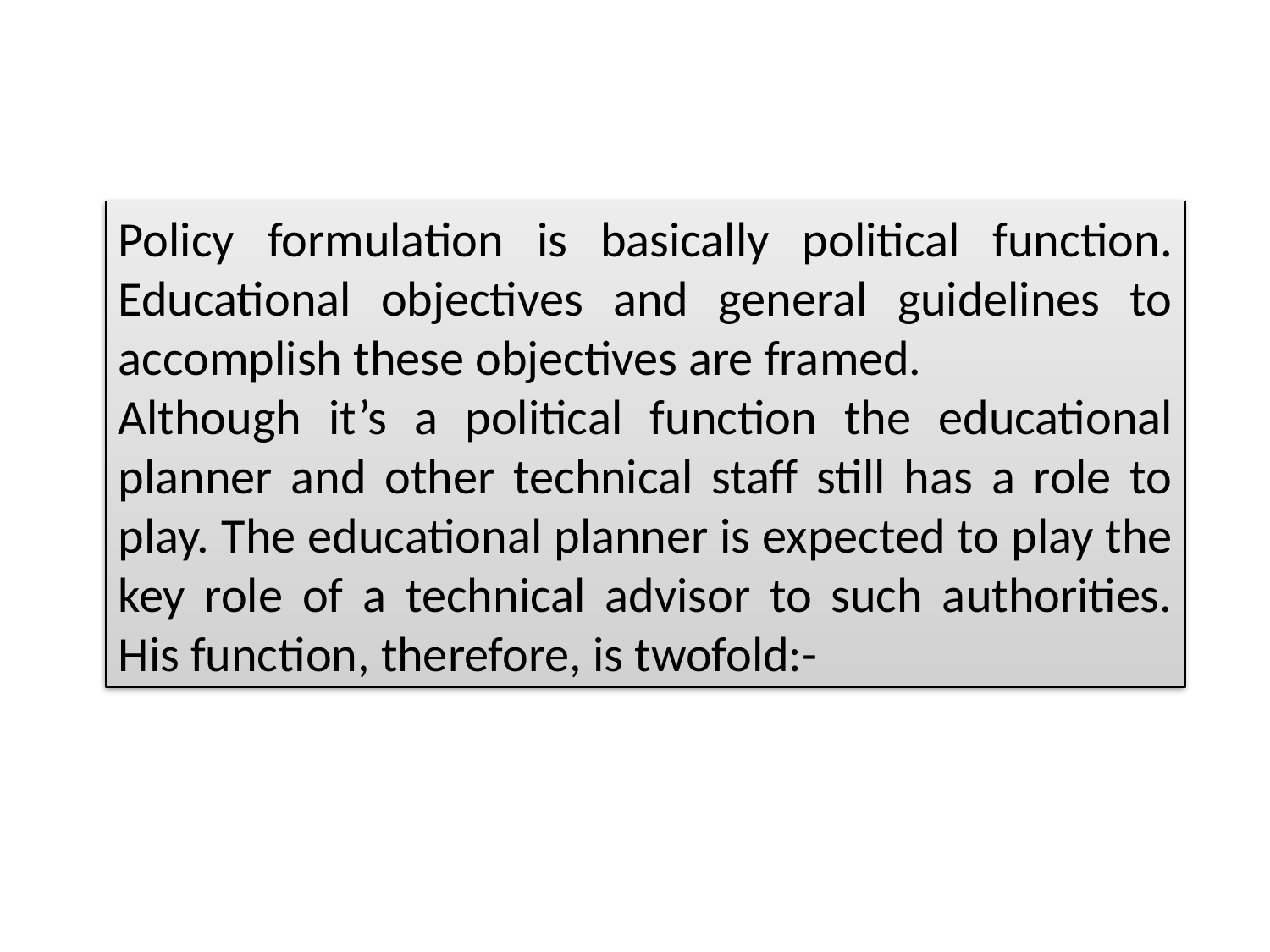

Policy formulation is basically political function. Educational objectives and general guidelines to accomplish these objectives are framed.
Although it’s a political function the educational planner and other technical staff still has a role to play. The educational planner is expected to play the key role of a technical advisor to such authorities. His function, therefore, is twofold:-